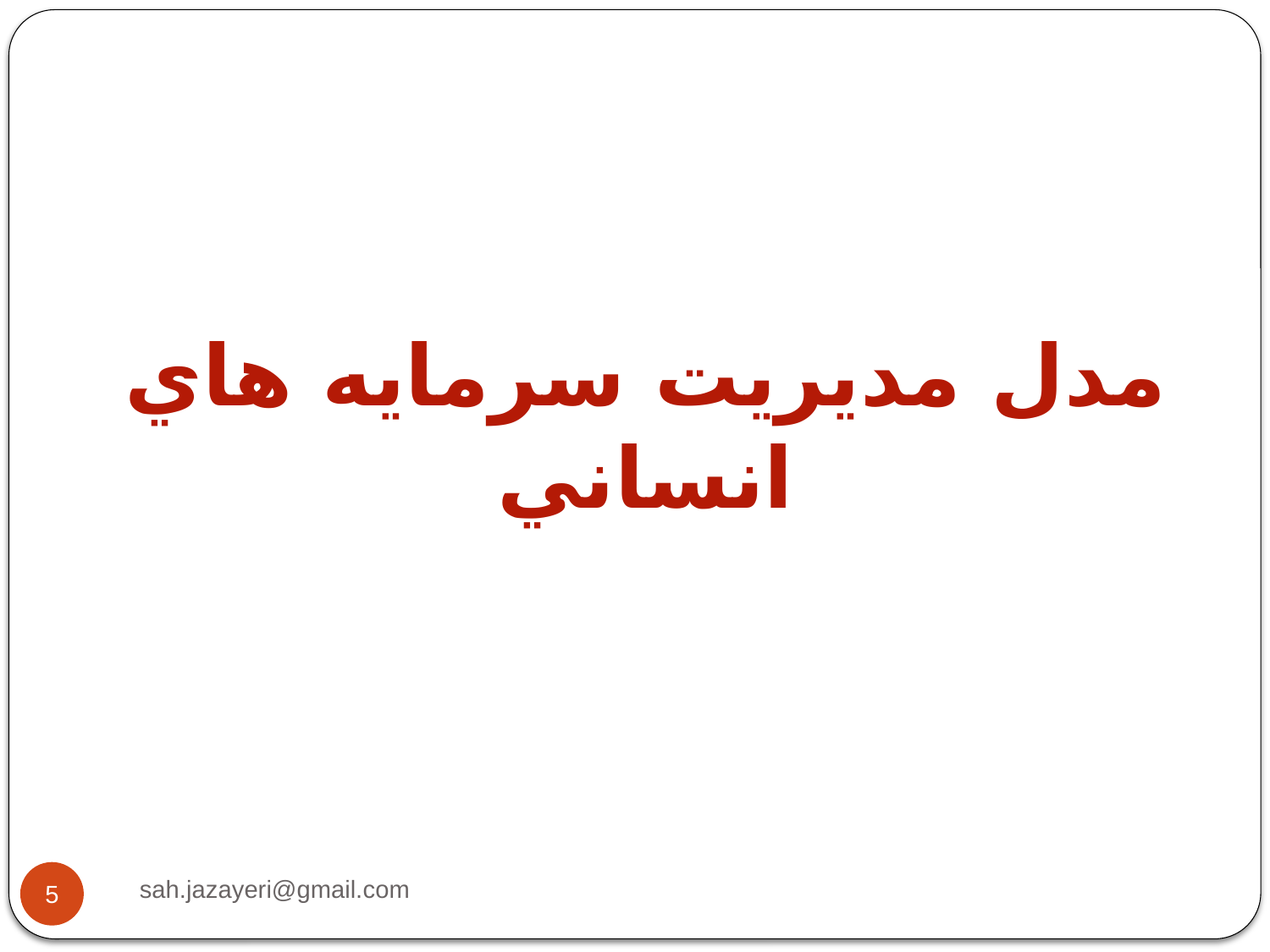

مدل مديريت سرمايه هاي انساني
sah.jazayeri@gmail.com
5